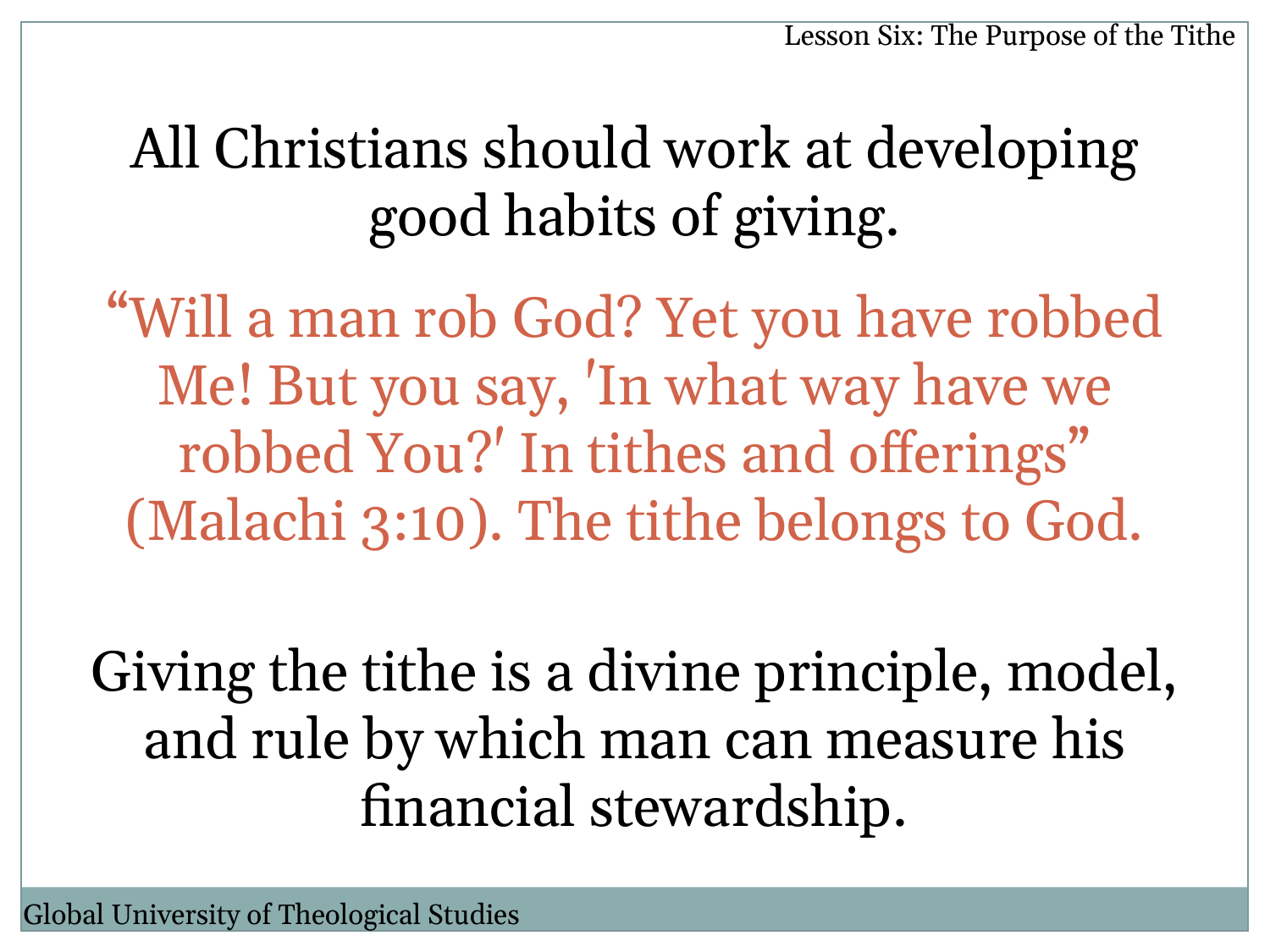

Lesson Six: The Purpose of the Tithe
All Christians should work at developing good habits of giving.
“Will a man rob God? Yet you have robbed Me! But you say, 'In what way have we robbed You?' In tithes and offerings” (Malachi 3:10). The tithe belongs to God.
Giving the tithe is a divine principle, model, and rule by which man can measure his financial stewardship.
Global University of Theological Studies